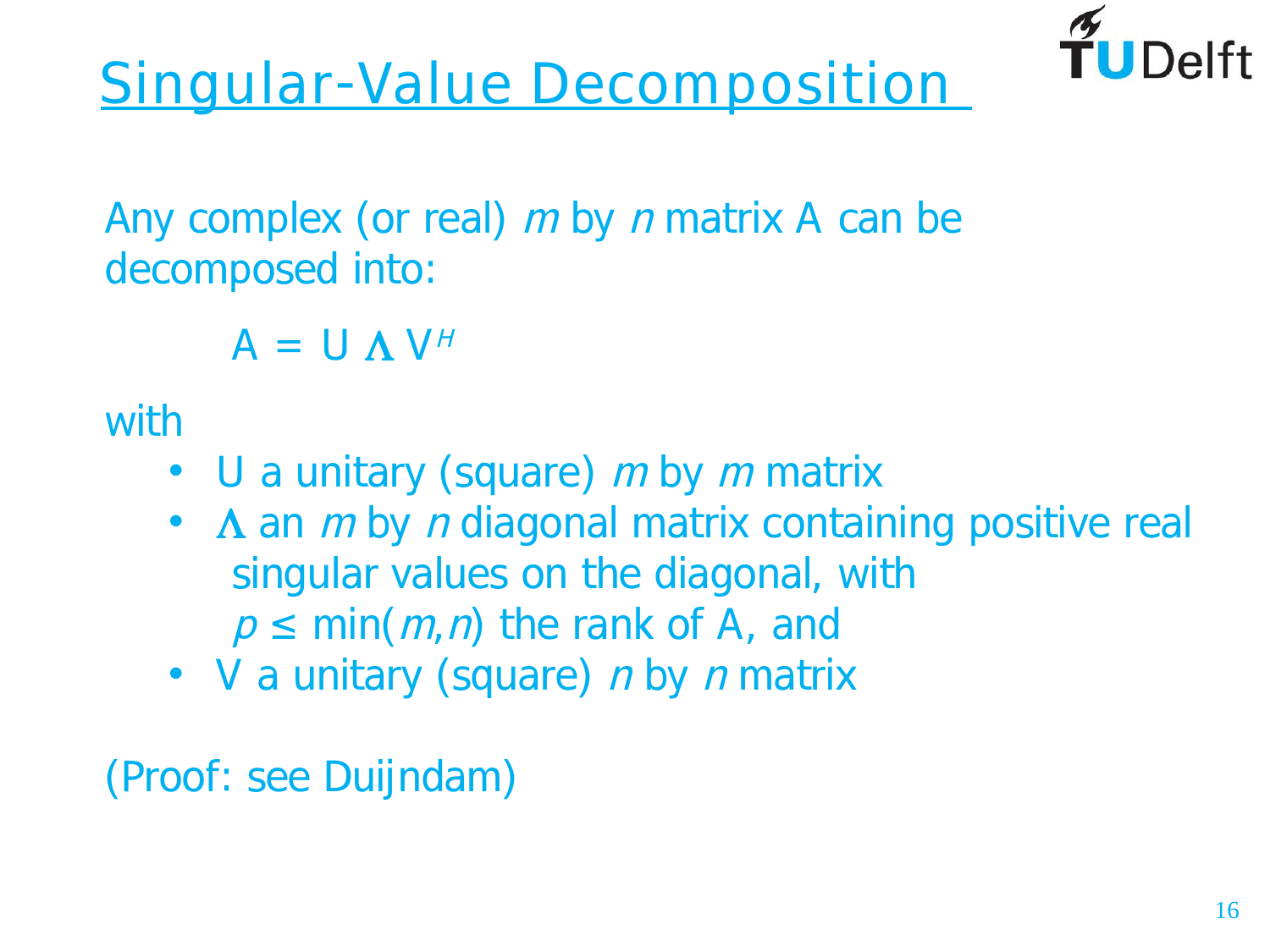

# Singular-Value Decomposition
Any complex (or real) m by n matrix A can be
decomposed into:
	A = U Λ VH
with
U a unitary (square) m by m matrix
Λ an m by n diagonal matrix containing positive real
singular values on the diagonal, with
p ≤ min(m,n) the rank of A, and
V a unitary (square) n by n matrix

(Proof: see Duijndam)
16